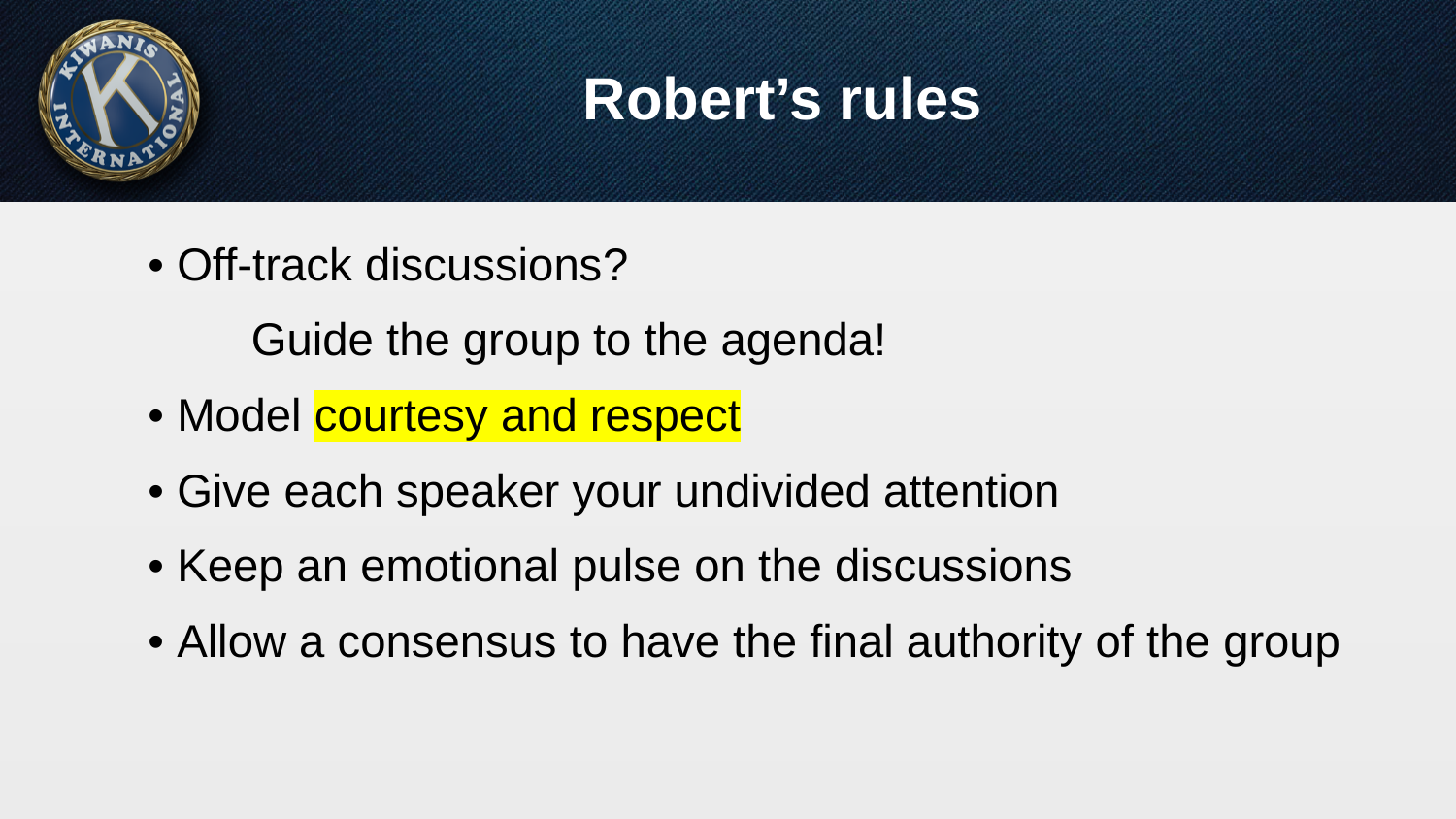

# Robert’s rules
• Off-track discussions?
	Guide the group to the agenda!
• Model courtesy and respect
• Give each speaker your undivided attention
• Keep an emotional pulse on the discussions
• Allow a consensus to have the final authority of the group